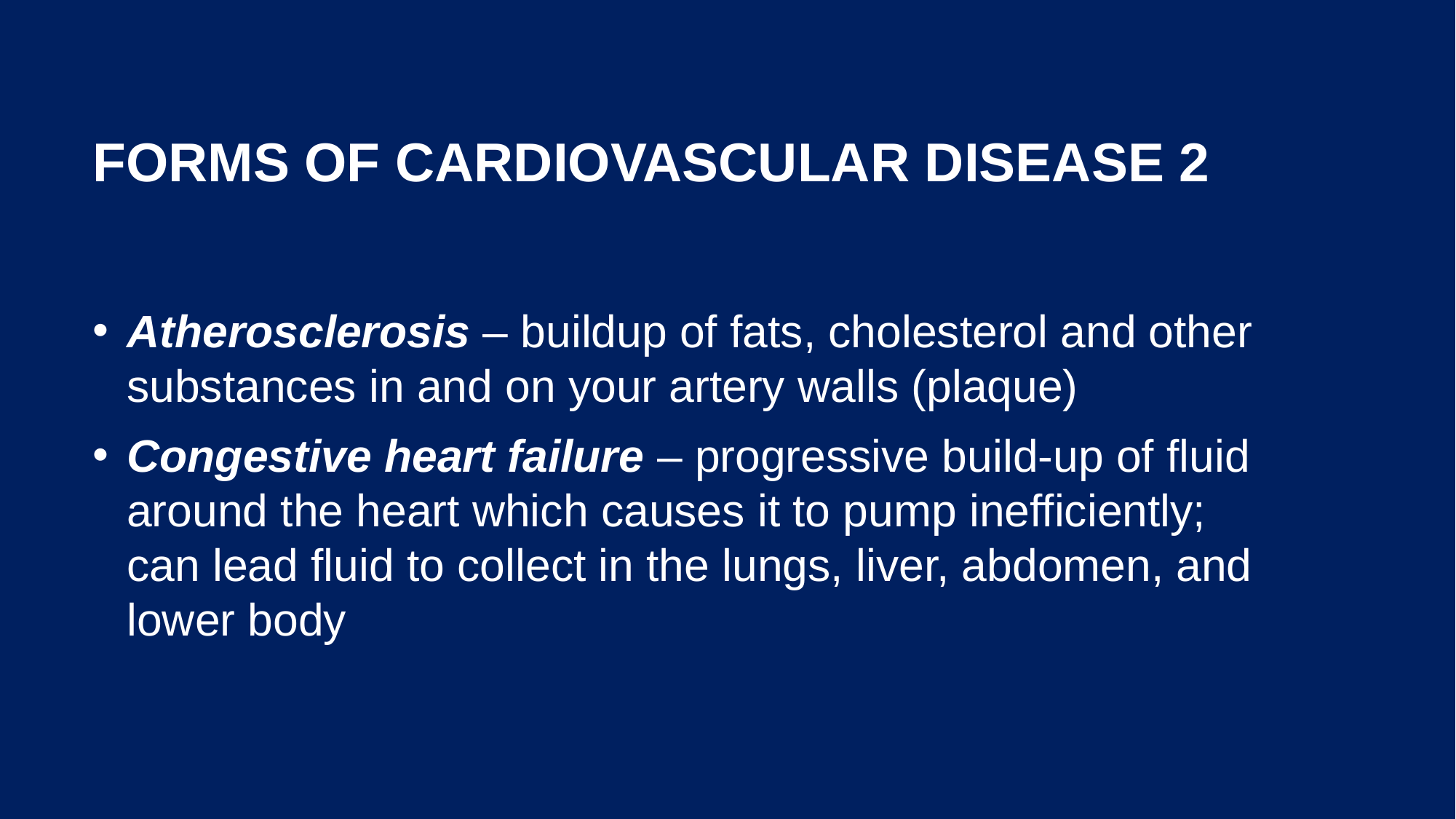

# Forms of Cardiovascular disease 2
Atherosclerosis – buildup of fats, cholesterol and other substances in and on your artery walls (plaque)
Congestive heart failure – progressive build-up of fluid around the heart which causes it to pump inefficiently; can lead fluid to collect in the lungs, liver, abdomen, and lower body